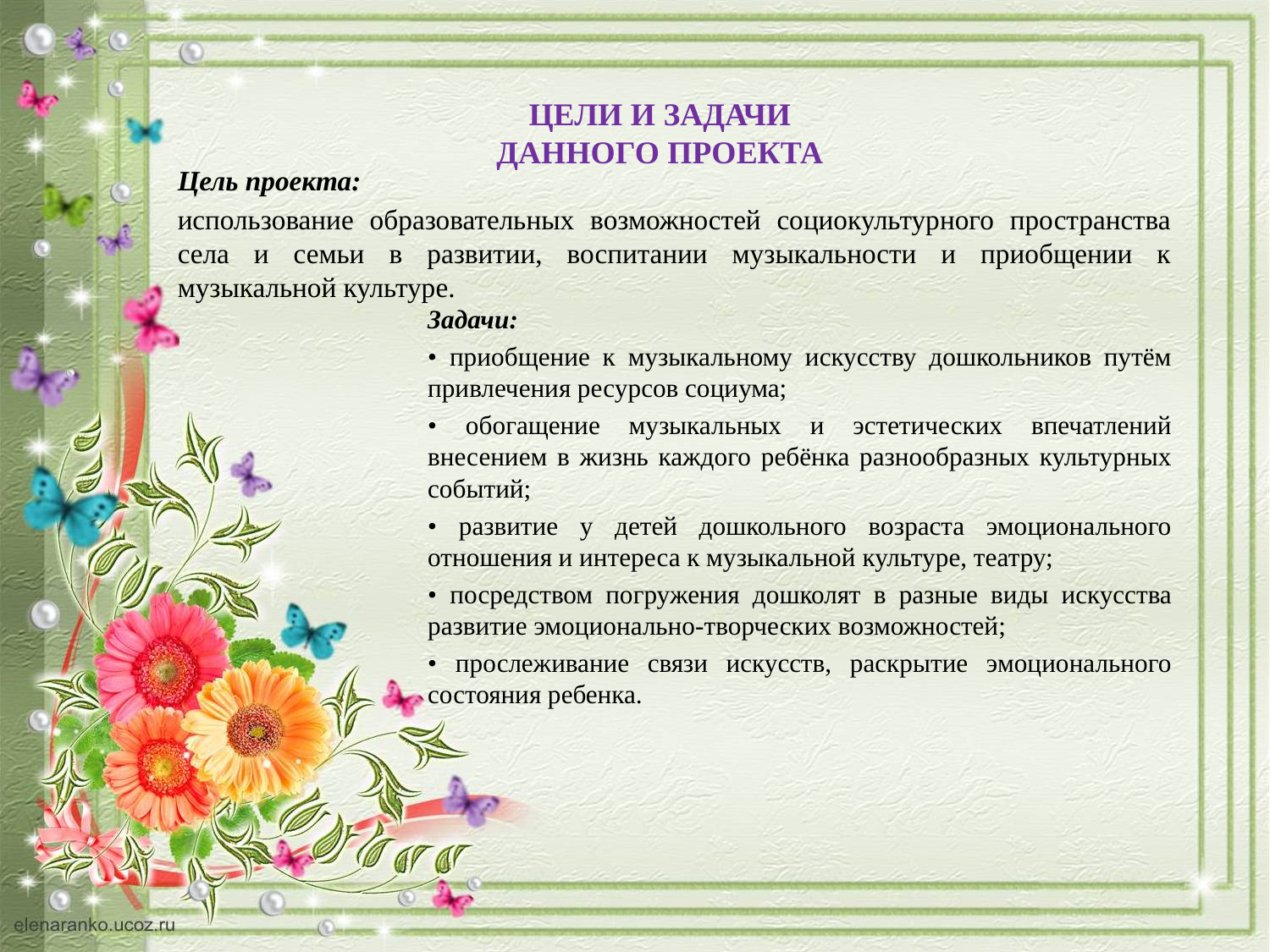

# ЦЕЛИ И ЗАДАЧИ ДАННОГО ПРОЕКТА
Цель проекта:
использование образовательных возможностей социокультурного пространства села и семьи в развитии, воспитании музыкальности и приобщении к музыкальной культуре.
Задачи:
• приобщение к музыкальному искусству дошкольников путём привлечения ресурсов социума;
• обогащение музыкальных и эстетических впечатлений внесением в жизнь каждого ребёнка разнообразных культурных событий;
• развитие у детей дошкольного возраста эмоционального отношения и интереса к музыкальной культуре, театру;
• посредством погружения дошколят в разные виды искусства развитие эмоционально-творческих возможностей;
• прослеживание связи искусств, раскрытие эмоционального состояния ребенка.